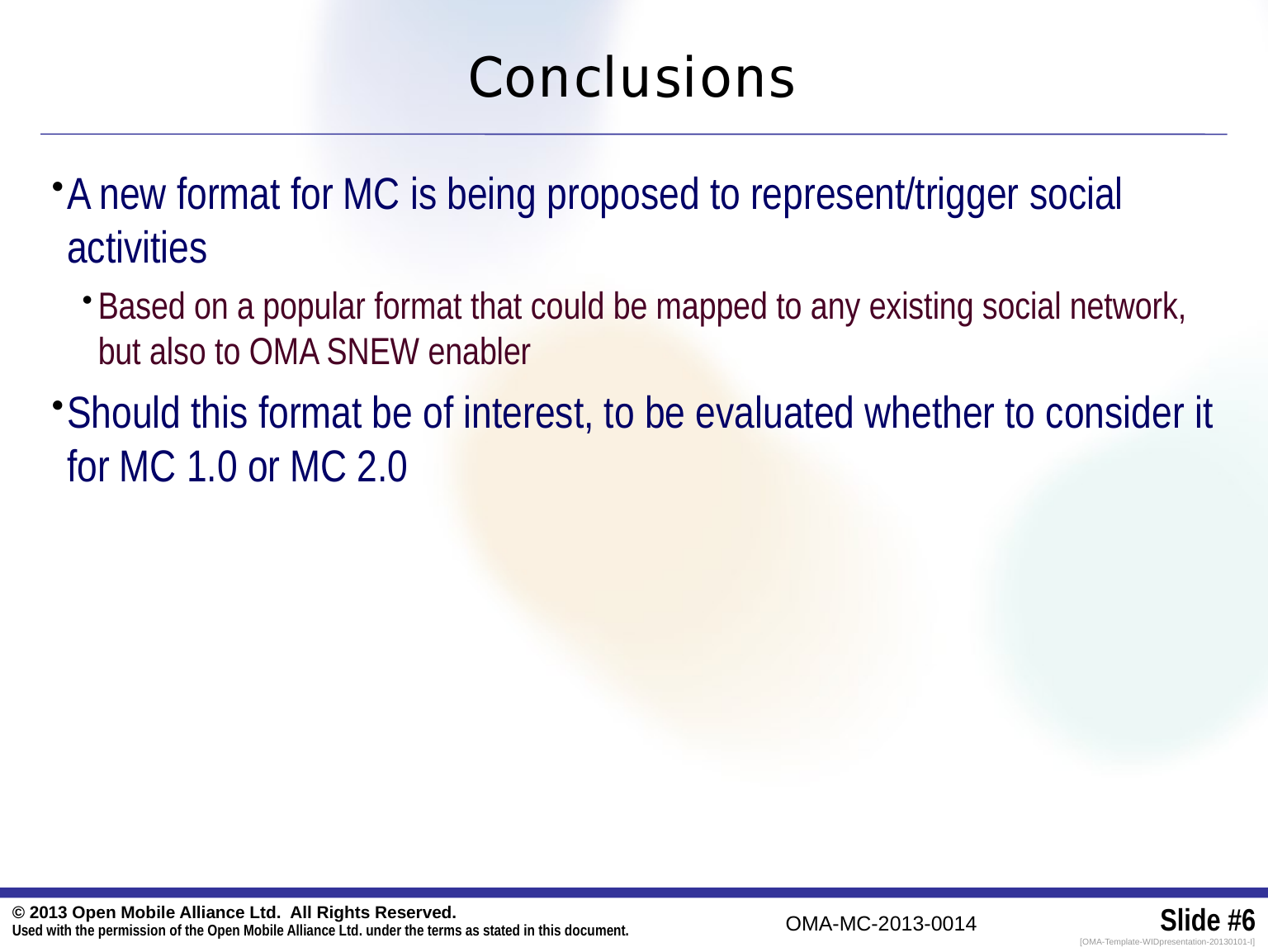

# Conclusions
A new format for MC is being proposed to represent/trigger social activities
Based on a popular format that could be mapped to any existing social network, but also to OMA SNEW enabler
Should this format be of interest, to be evaluated whether to consider it for MC 1.0 or MC 2.0